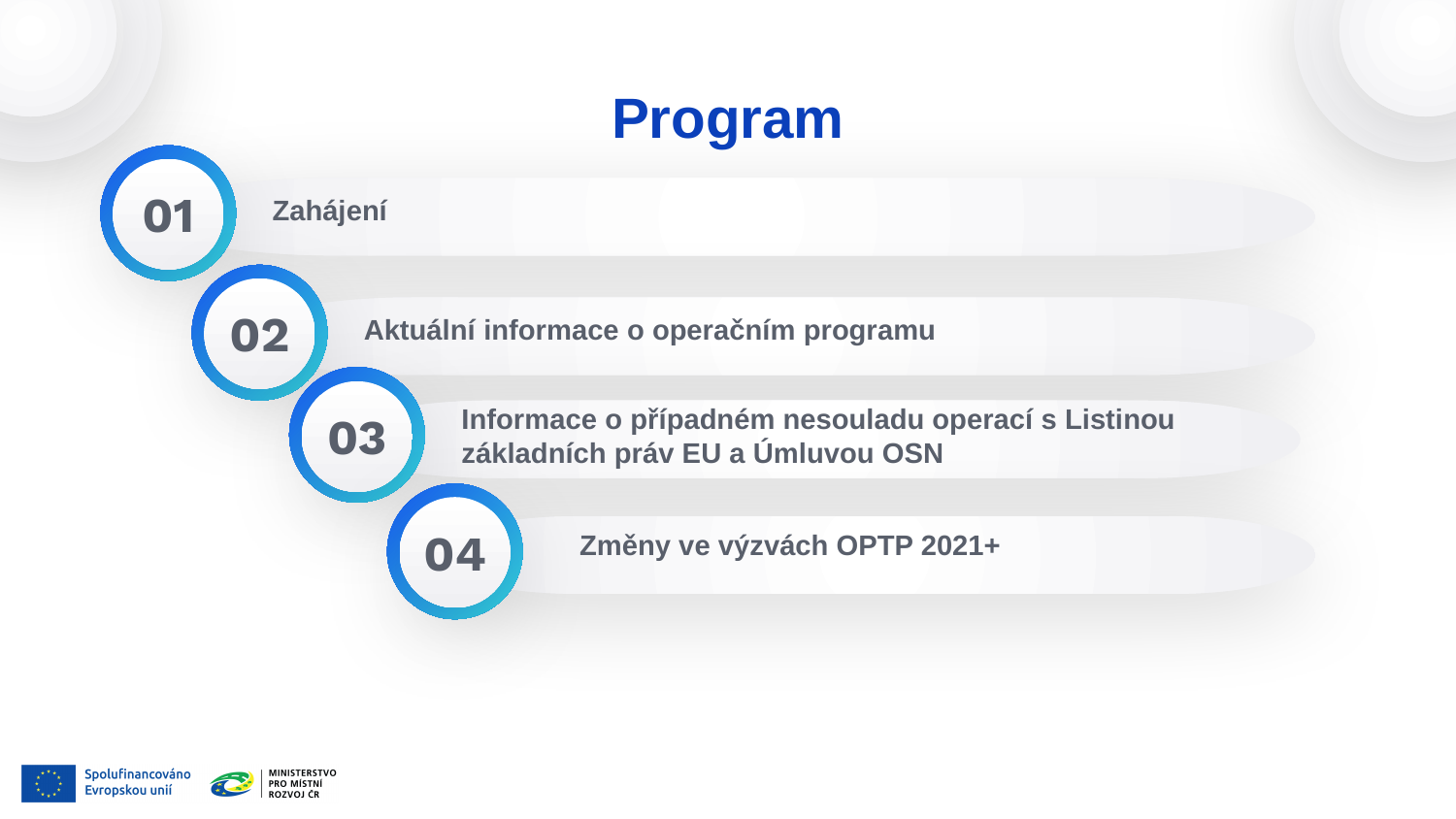

# Program

01

Zahájení

02

Aktuální informace o operačním programu

Informace o případném nesouladu operací s Listinou základních práv EU a Úmluvou OSN

03

04
Změny ve výzvách OPTP 2021+